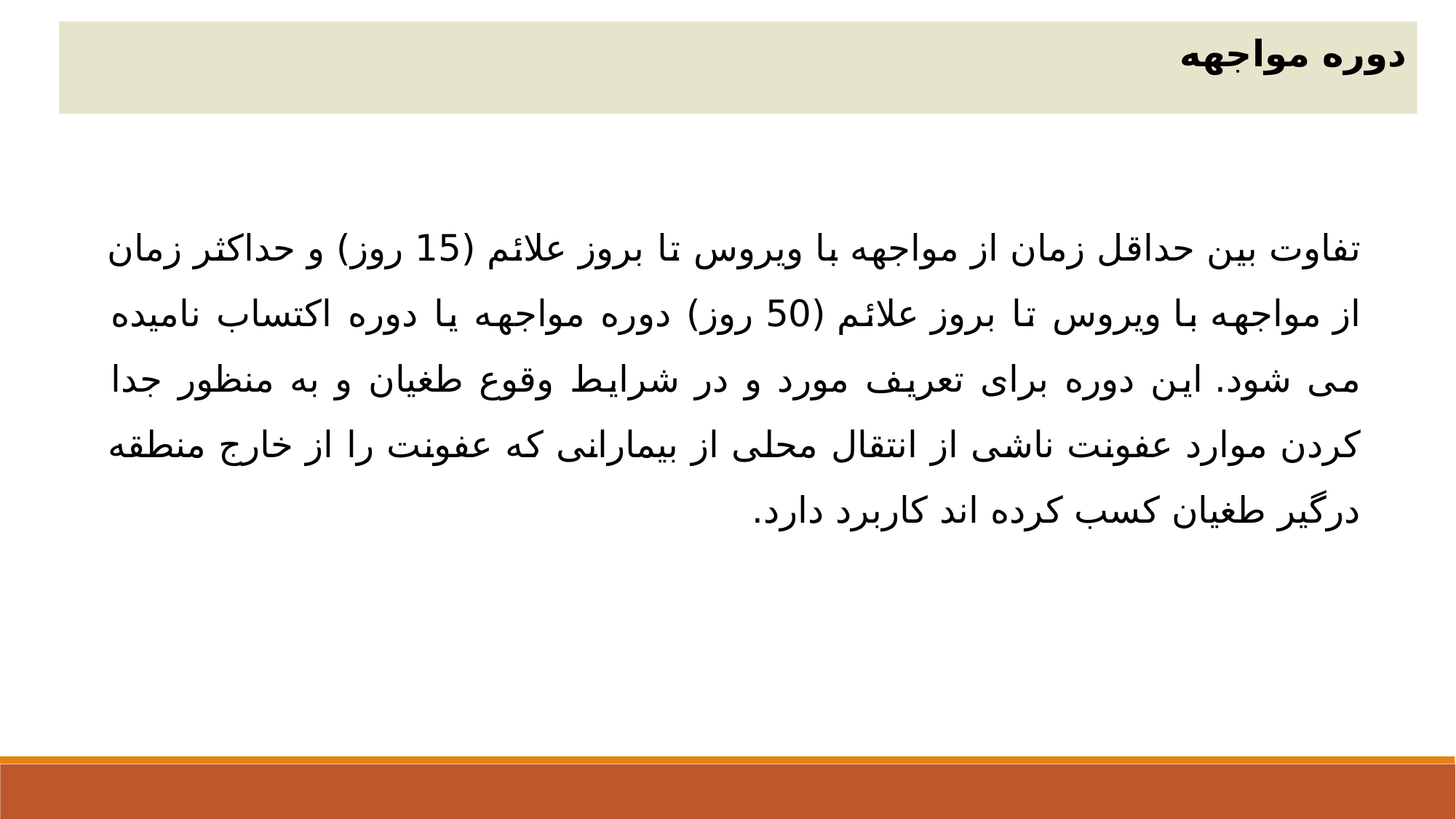

دوره مواجهه

تفاوت بین حداقل زمان از مواجهه با ویروس تا بروز علائم (15 روز) و حداکثر زمان از مواجهه با ویروس تا بروز علائم (50 روز) دوره مواجهه یا دوره اکتساب نامیده می شود. این دوره برای تعریف مورد و در شرایط وقوع طغیان و به منظور جدا کردن موارد عفونت ناشی از انتقال محلی از بیمارانی که عفونت را از خارج منطقه درگیر طغیان کسب کرده اند کاربرد دارد.